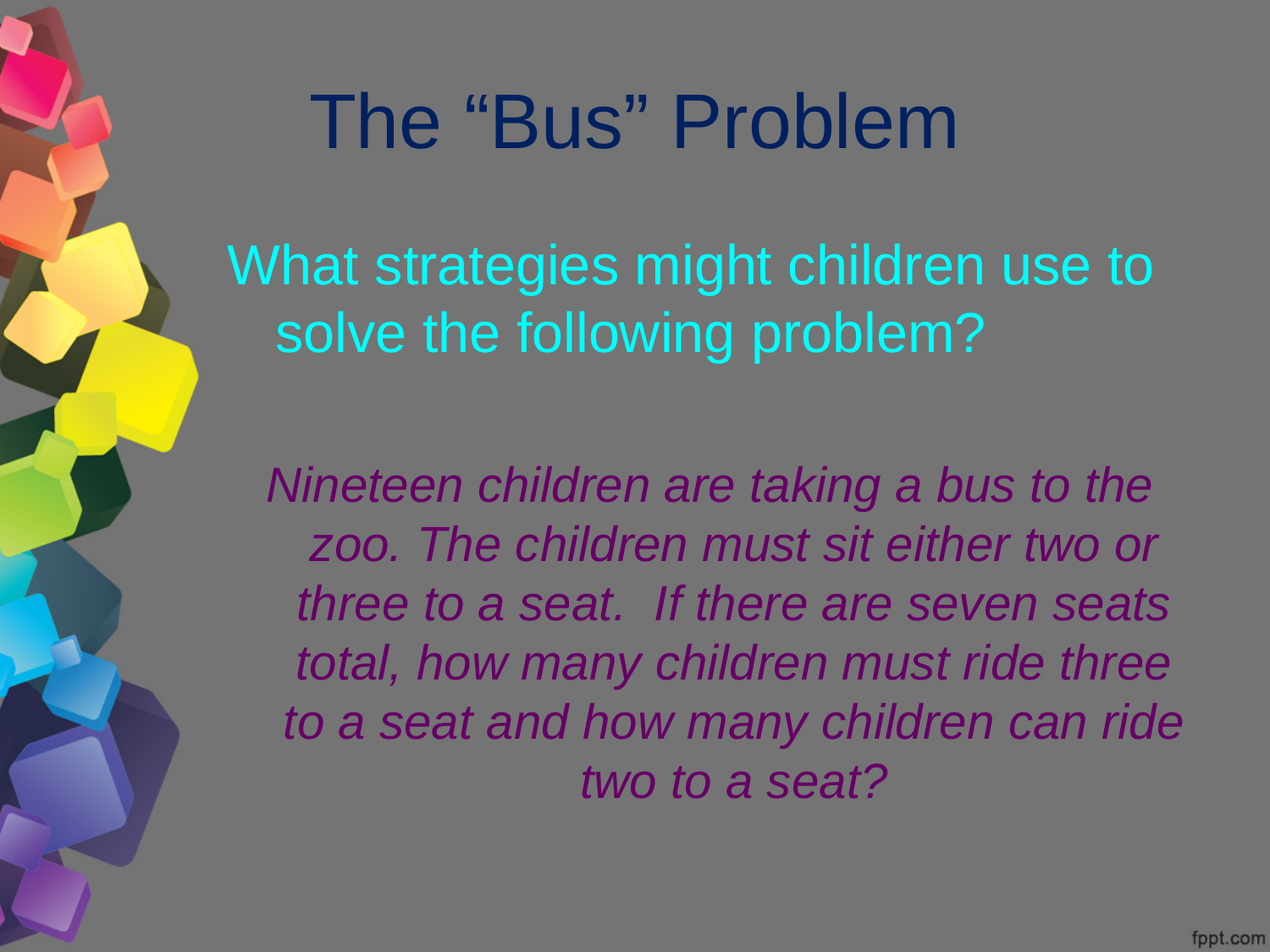

# The “Bus” Problem
What strategies might children use to solve the following problem?

Nineteen children are taking a bus to the zoo. The children must sit either two or three to a seat.  If there are seven seats total, how many children must ride three to a seat and how many children can ride two to a seat?